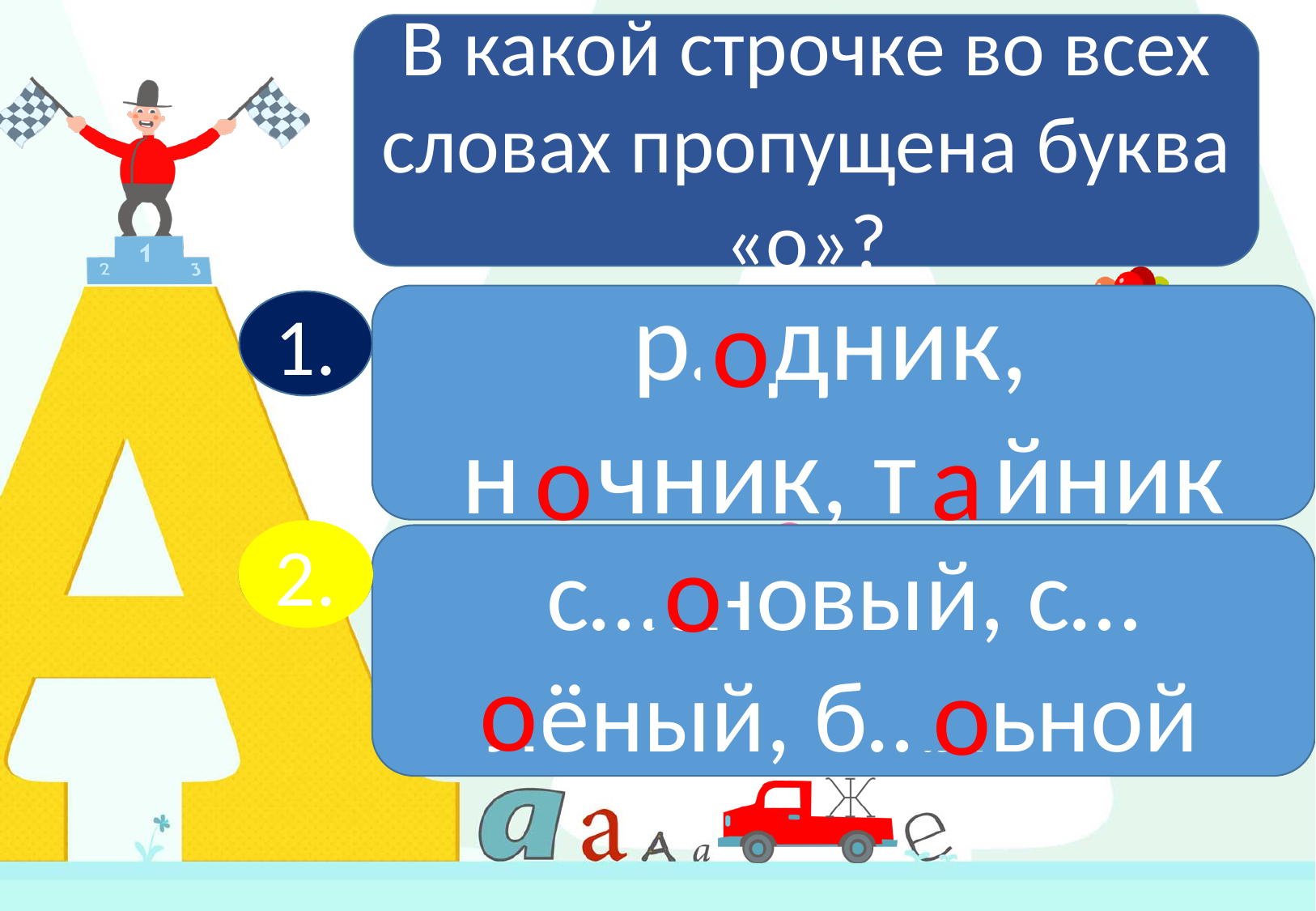

В какой строчке во всех словах пропущена буква «о»?
р…дник,
н…чник, т…йник
1.
о
о
а
2.
2.
с…сновый, с…лёный, б…льной
о
о
о